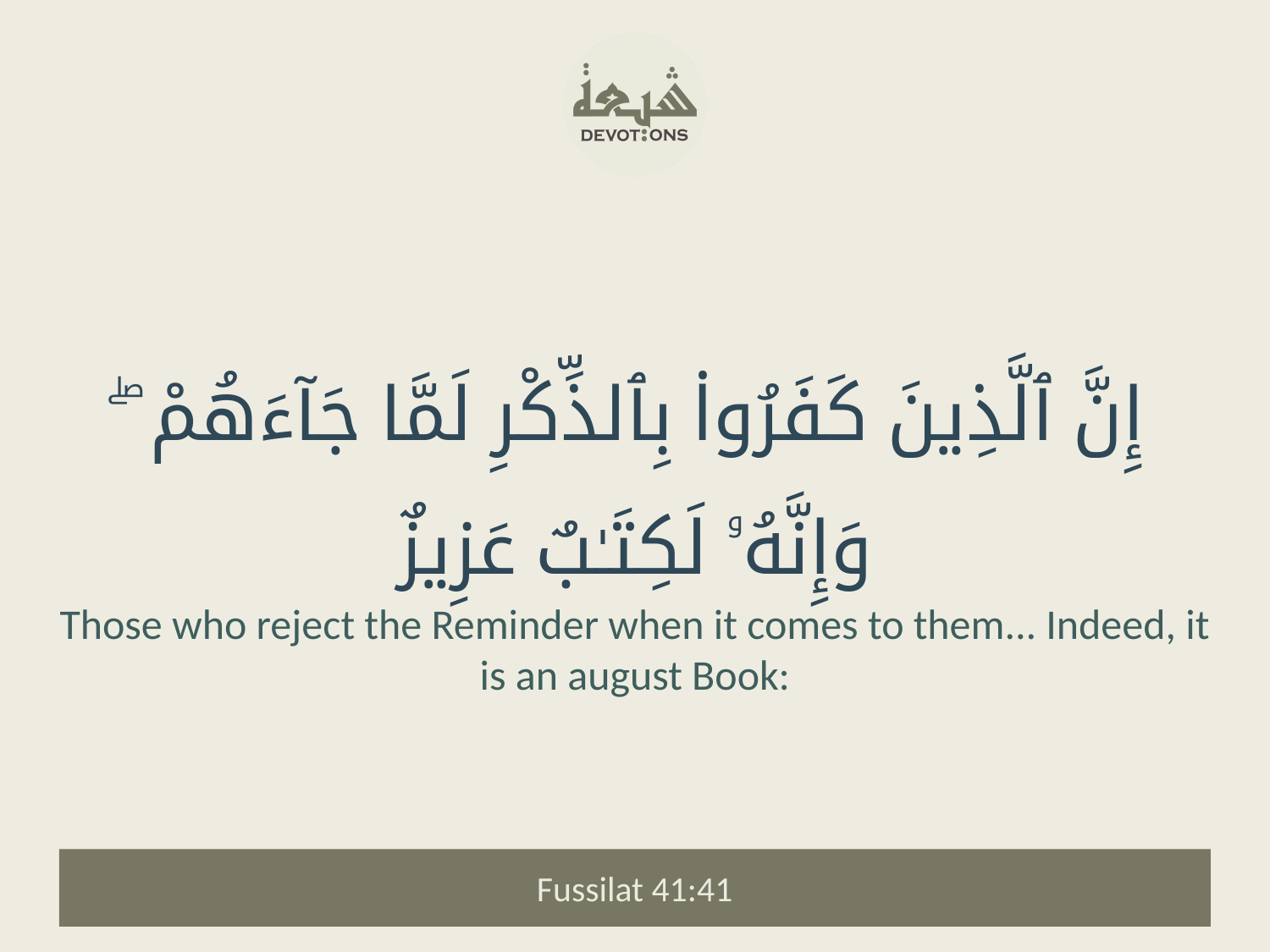

إِنَّ ٱلَّذِينَ كَفَرُوا۟ بِٱلذِّكْرِ لَمَّا جَآءَهُمْ ۖ وَإِنَّهُۥ لَكِتَـٰبٌ عَزِيزٌ
Those who reject the Reminder when it comes to them... Indeed, it is an august Book:
Fussilat 41:41